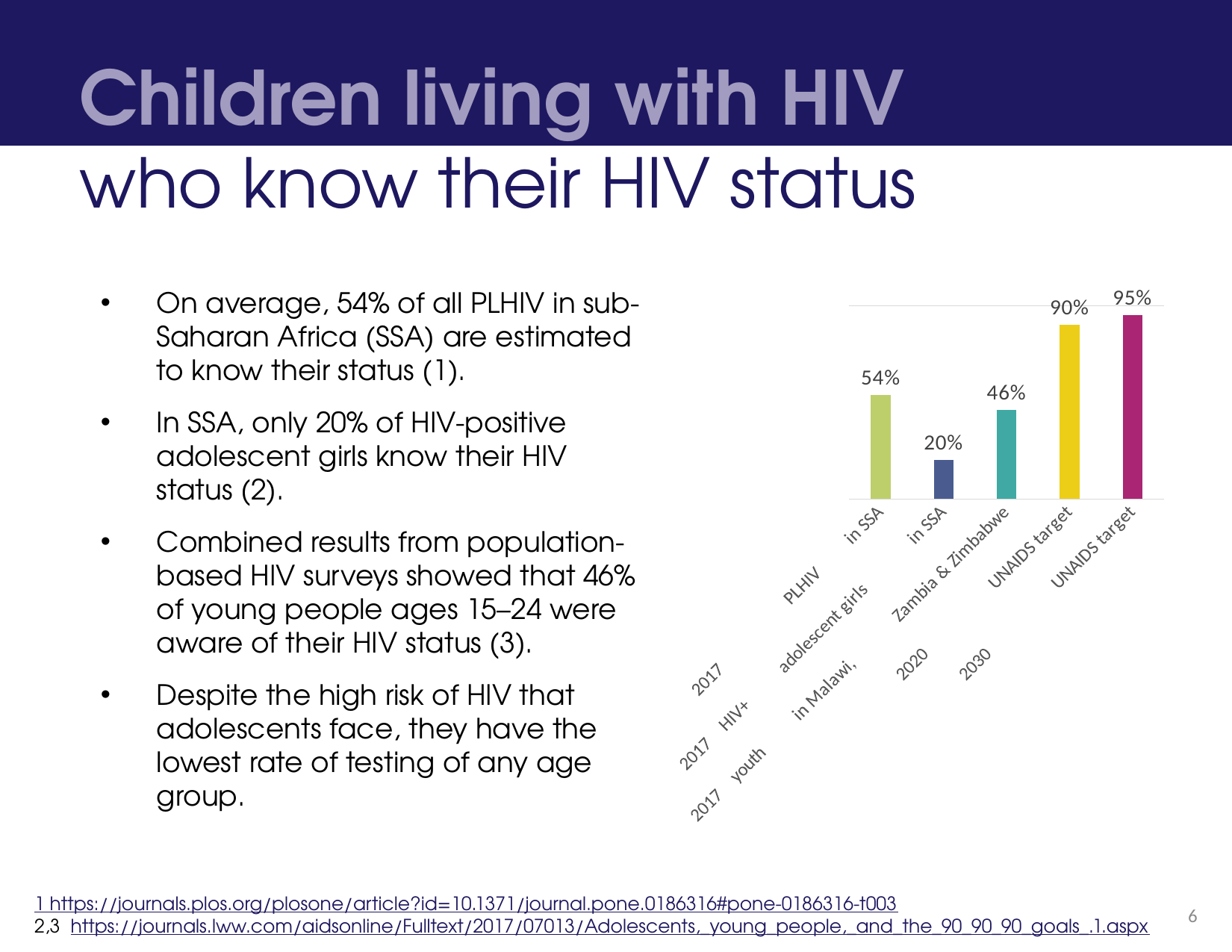

# Children living with HIV
who know their HIV status
On average, 54% of all PLHIV in sub-Saharan Africa (SSA) are estimated to know their status (1).
In SSA, only 20% of HIV-positive adolescent girls know their HIV status (2).
Combined results from population-based HIV surveys showed that 46% of young people ages 15–24 were aware of their HIV status (3).
Despite the high risk of HIV that adolescents face, they have the lowest rate of testing of any age group.

### Chart

| Category |  |
|---|---|
| 2017                    PLHIV         in SSA | 0.54 |
| 2017    HIV+          adolescent girls              in SSA | 0.2 |
| 2017    youth          in Malawi,             Zambia & Zimbabwe | 0.46 |
| 2020                    UNAIDS target | 0.9 |
| 2030                    UNAIDS target | 0.95 |
1 https://journals.plos.org/plosone/article?id=10.1371/journal.pone.0186316#pone-0186316-t003
2,3  https://journals.lww.com/aidsonline/Fulltext/2017/07013/Adolescents,_young_people,_and_the_90_90_90_goals_.1.aspx

6